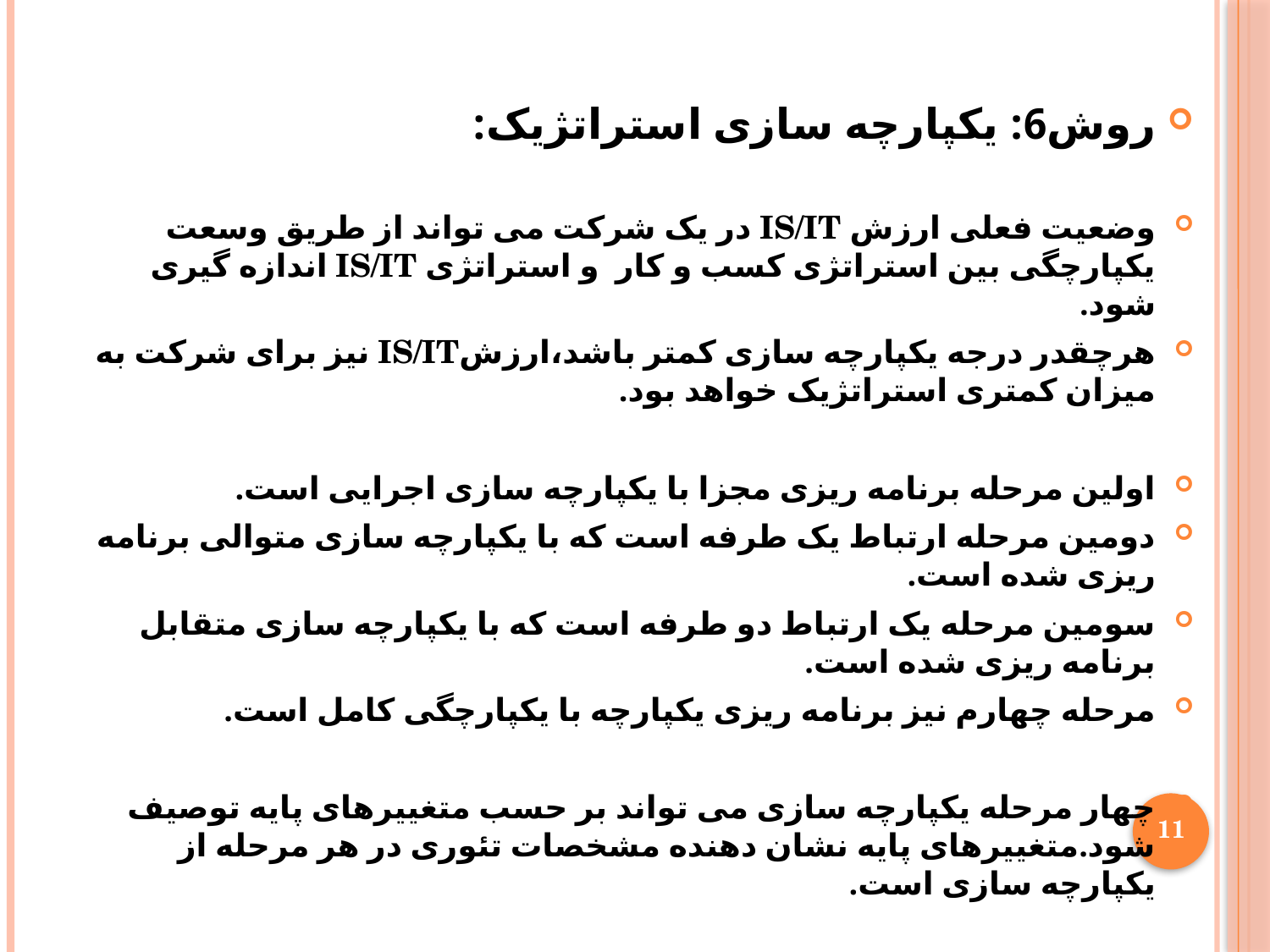

#

روش6: یکپارچه سازی استراتژیک:

وضعیت فعلی ارزش IS/IT در یک شرکت می تواند از طریق وسعت یکپارچگی بین استراتژی کسب و کار  و استراتژی IS/IT اندازه گیری شود.
هرچقدر درجه یکپارچه سازی کمتر باشد،ارزشIS/IT نیز برای شرکت به میزان کمتری استراتژیک خواهد بود.

اولین مرحله برنامه ریزی مجزا با یکپارچه سازی اجرایی است.
دومین مرحله ارتباط یک طرفه است که با یکپارچه سازی متوالی برنامه ریزی شده است.
سومین مرحله یک ارتباط دو طرفه است که با یکپارچه سازی متقابل برنامه ریزی شده است.
مرحله چهارم نیز برنامه ریزی یکپارچه با یکپارچگی کامل است.

چهار مرحله یکپارچه سازی می تواند بر حسب متغییرهای پایه توصیف شود.متغییرهای پایه نشان دهنده مشخصات تئوری در هر مرحله از یکپارچه سازی است.

11